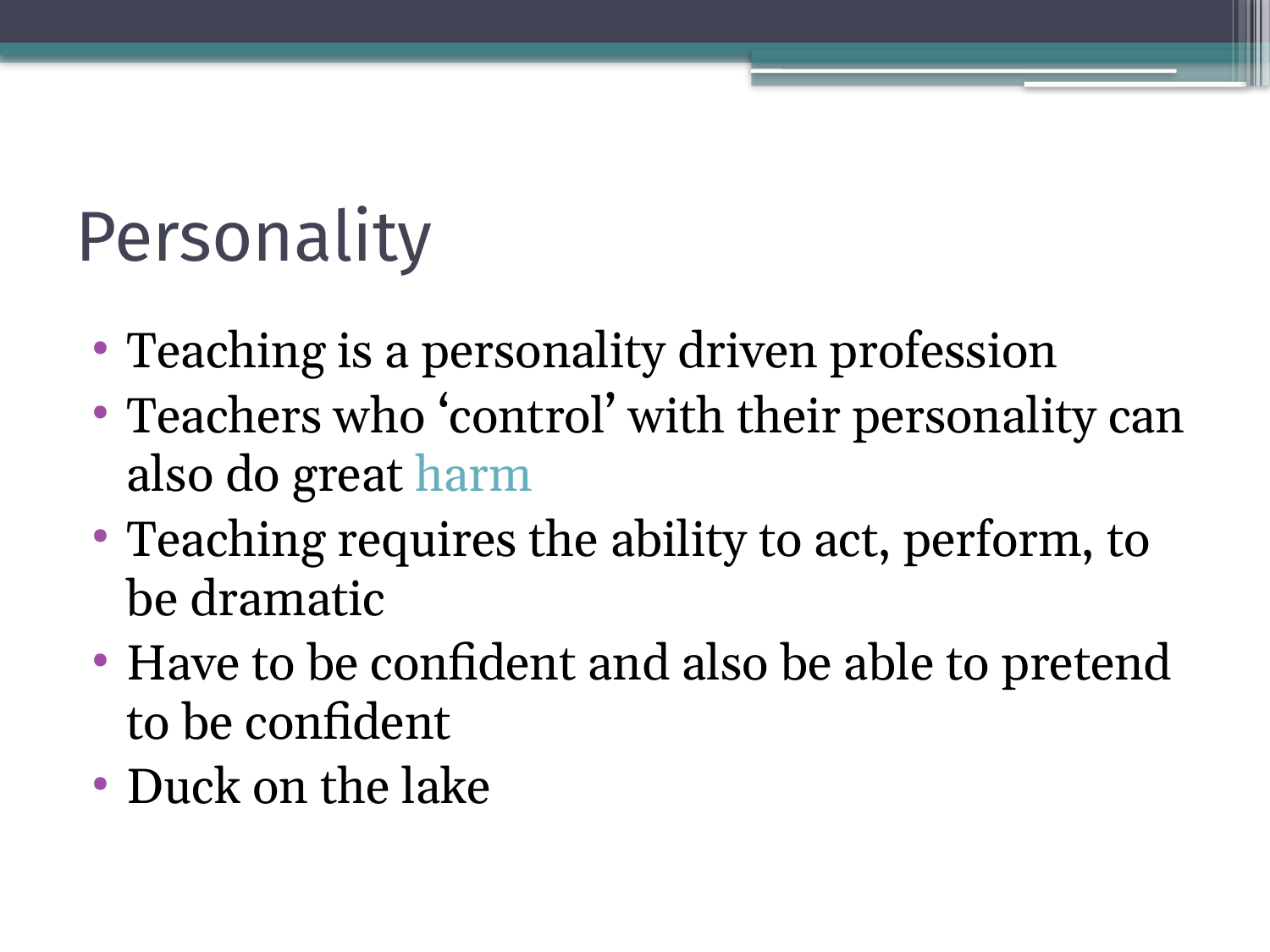

# Personality
Teaching is a personality driven profession
Teachers who ‘control’ with their personality can also do great harm
Teaching requires the ability to act, perform, to be dramatic
Have to be confident and also be able to pretend to be confident
Duck on the lake